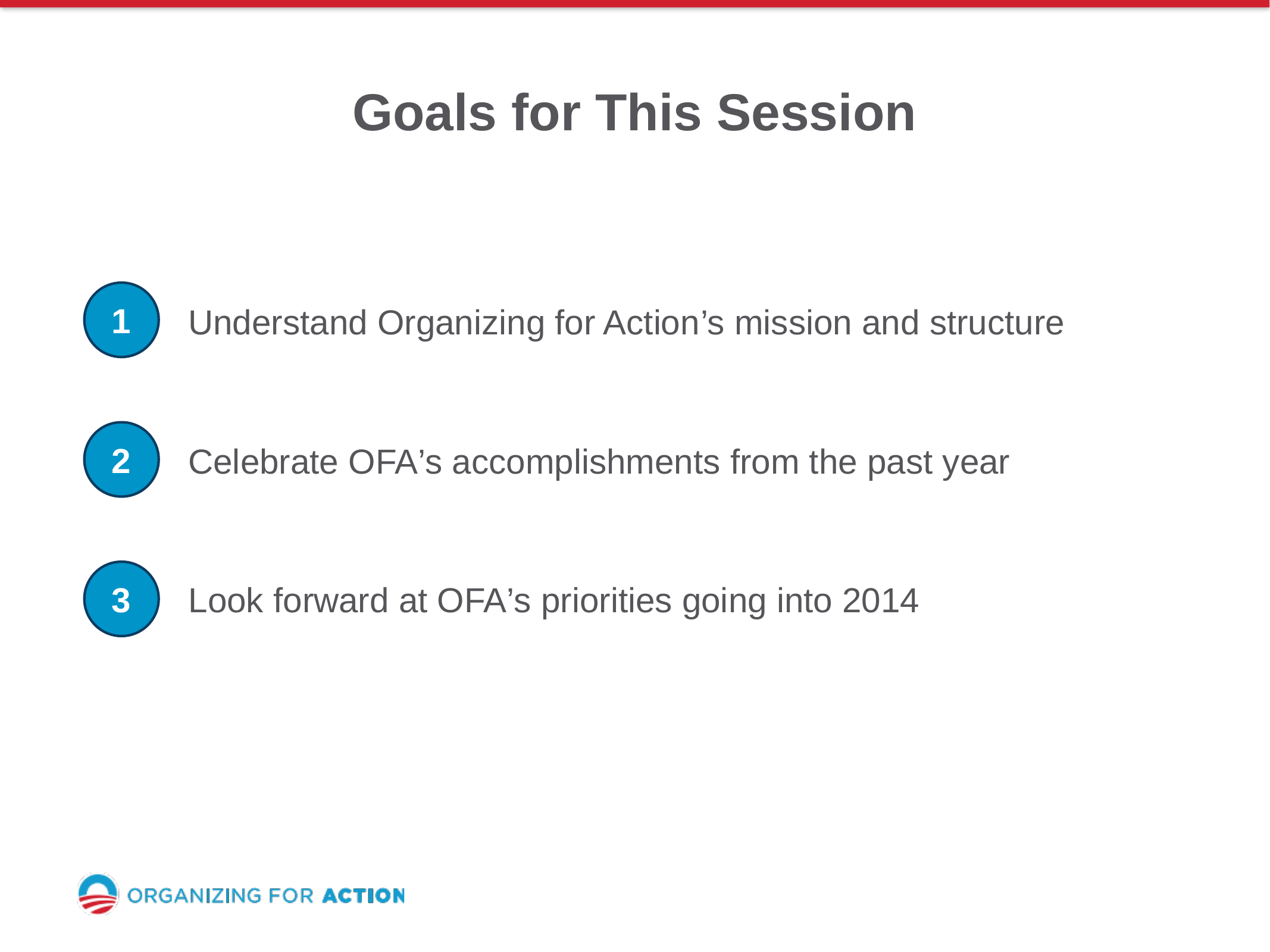

Goals for This Session
Understand Organizing for Action’s mission and structure
1
Celebrate OFA’s accomplishments from the past year
2
Look forward at OFA’s priorities going into 2014
3